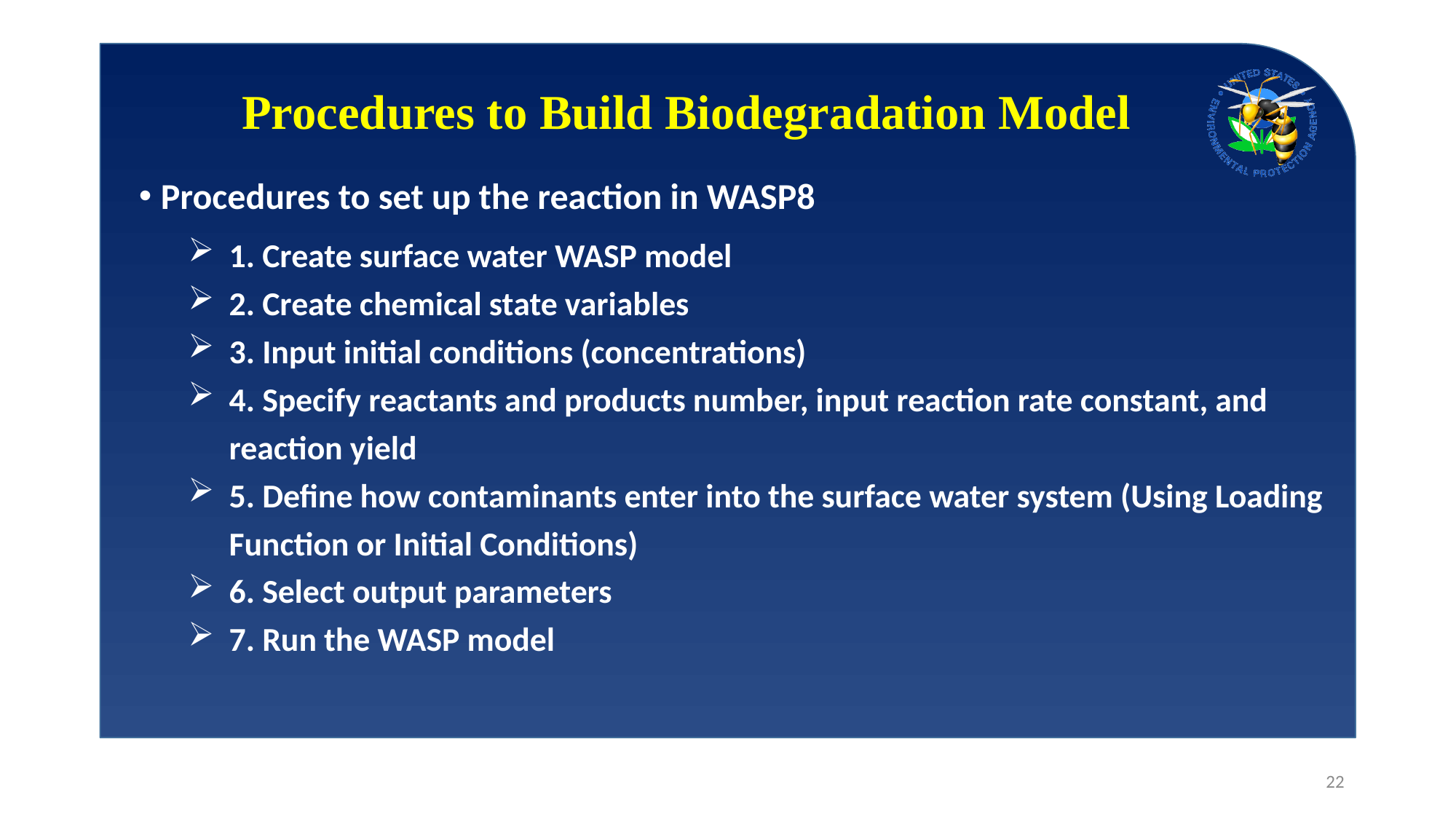

# Procedures to Build Biodegradation Model
Procedures to set up the reaction in WASP8
1. Create surface water WASP model
2. Create chemical state variables
3. Input initial conditions (concentrations)
4. Specify reactants and products number, input reaction rate constant, and reaction yield
5. Define how contaminants enter into the surface water system (Using Loading Function or Initial Conditions)
6. Select output parameters
7. Run the WASP model
22